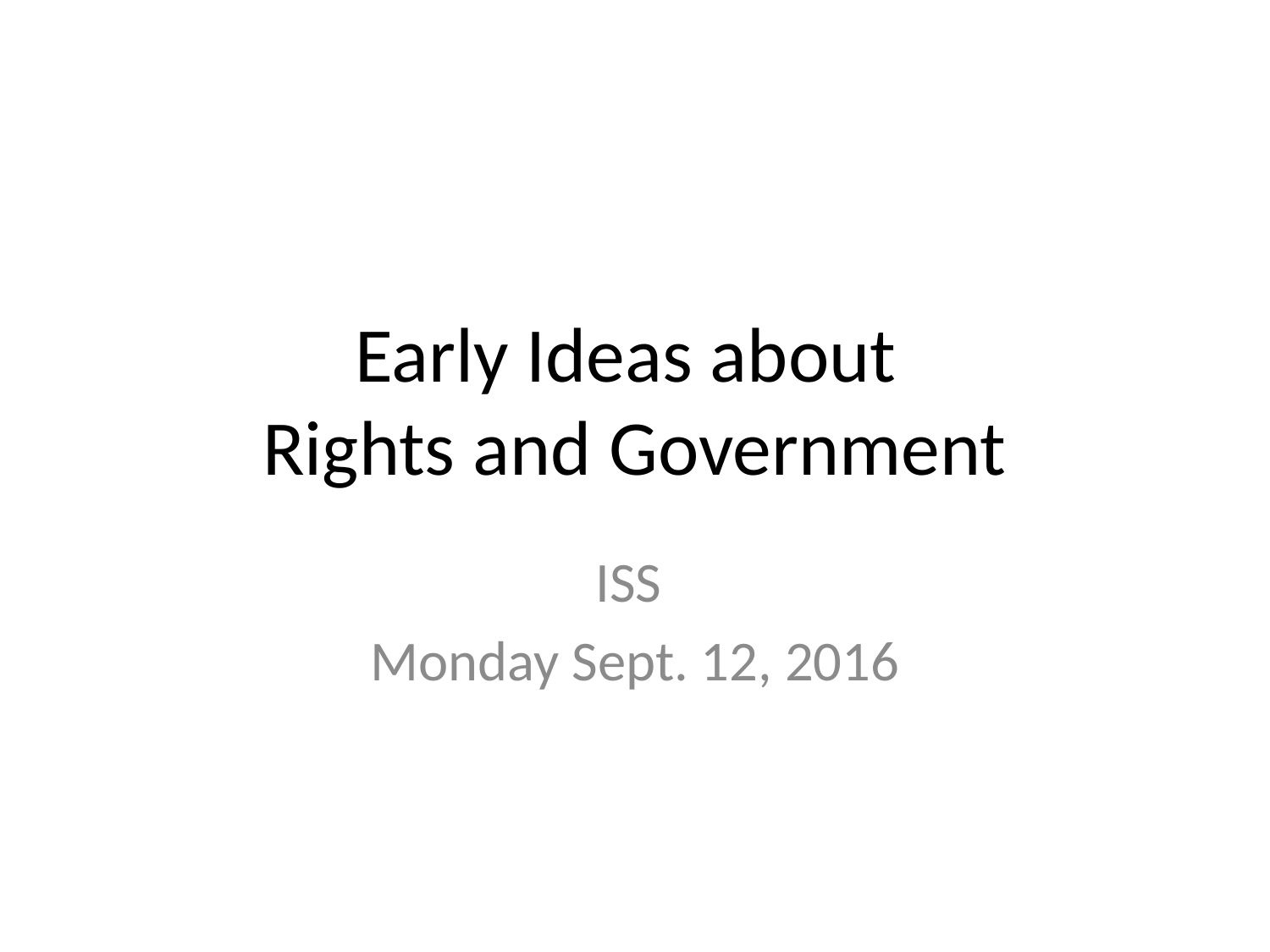

# Early Ideas about Rights and Government
ISS
Monday Sept. 12, 2016